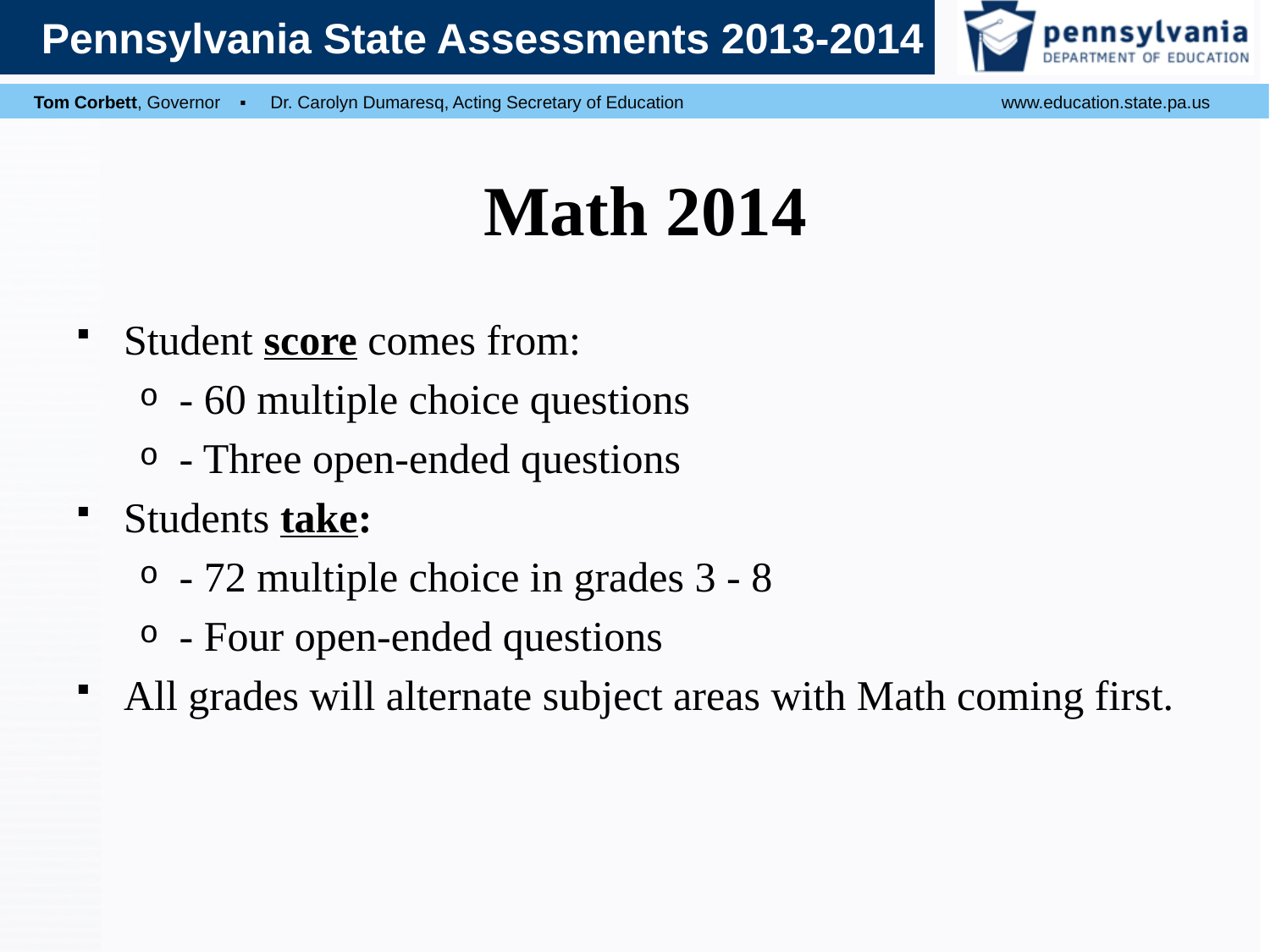

# Math 2014
Student score comes from:
- 60 multiple choice questions
- Three open-ended questions
Students take:
- 72 multiple choice in grades 3 - 8
- Four open-ended questions
All grades will alternate subject areas with Math coming first.